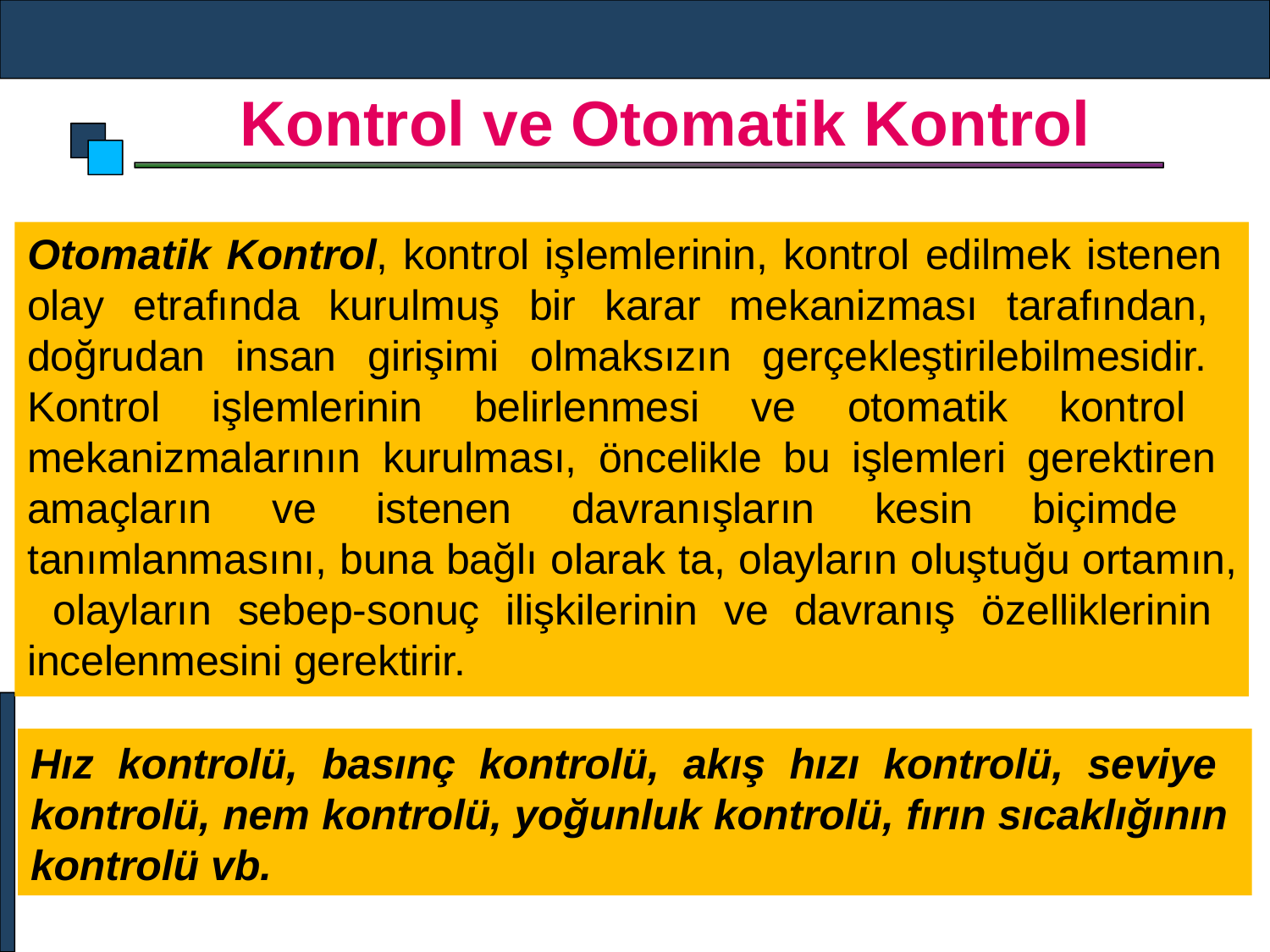

# Kontrol ve Otomatik Kontrol

Otomatik Kontrol, kontrol işlemlerinin, kontrol edilmek istenen  olay etrafında kurulmuş bir karar mekanizması tarafından,  doğrudan insan girişimi olmaksızın gerçekleştirilebilmesidir.  Kontrol işlemlerinin belirlenmesi ve otomatik kontrol  mekanizmalarının kurulması, öncelikle bu işlemleri gerektiren  amaçların ve istenen davranışların kesin biçimde  tanımlanmasını, buna bağlı olarak ta, olayların oluştuğu ortamın,  olayların sebep-sonuç ilişkilerinin ve davranış özelliklerinin  incelenmesini gerektirir.

Hız kontrolü, basınç kontrolü, akış hızı kontrolü, seviye  kontrolü, nem kontrolü, yoğunluk kontrolü, fırın sıcaklığının  kontrolü vb.